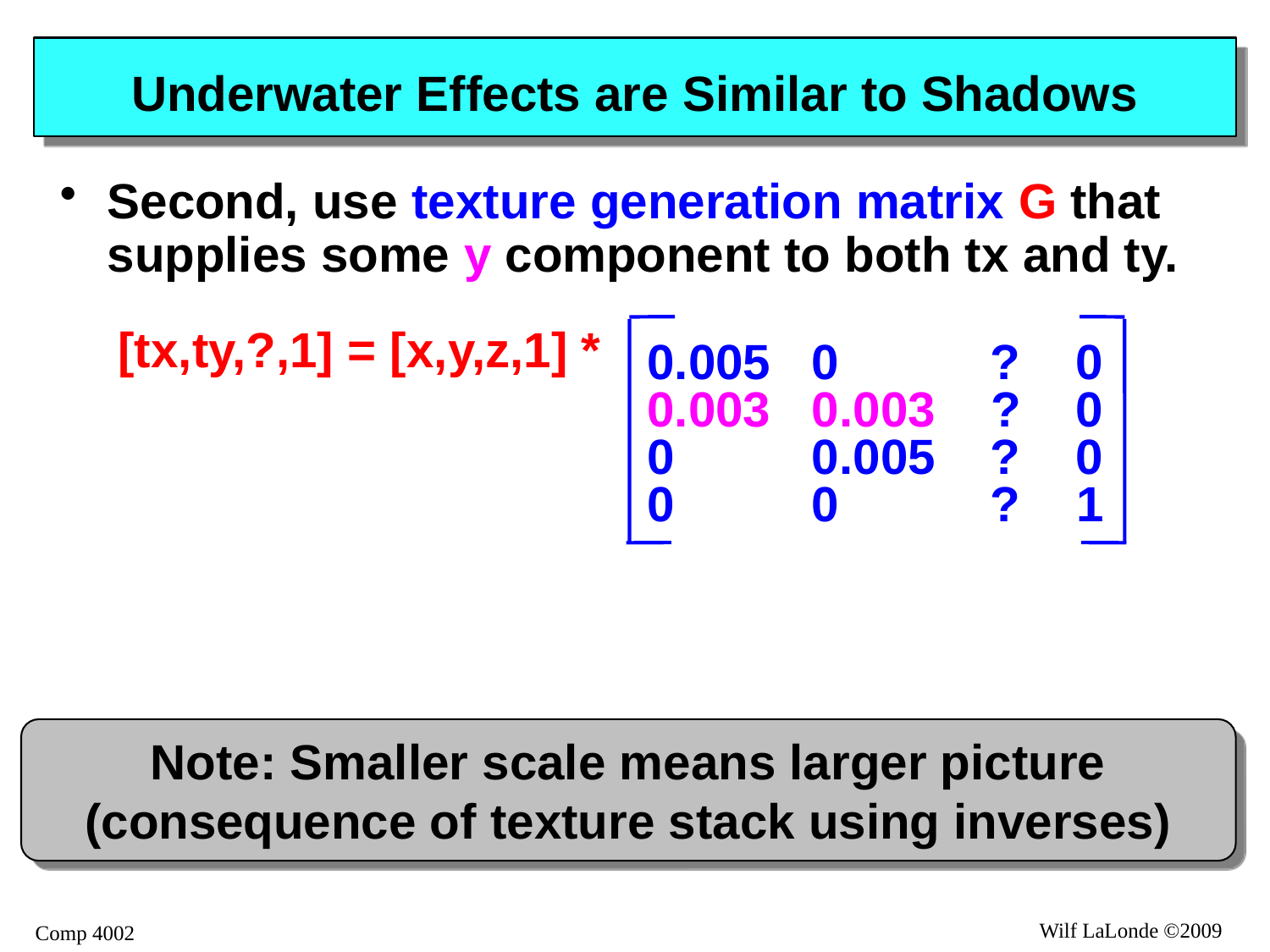

# Underwater Effects are Similar to Shadows
Second, use texture generation matrix G that supplies some y component to both tx and ty.

[tx,ty,?,1] = [x,y,z,1] *

0.005   0           ?    0
0.003   0.003    ?    0
0          0.005    ?    0
0          0           ?     1
Note: Smaller scale means larger picture
(consequence of texture stack using inverses)